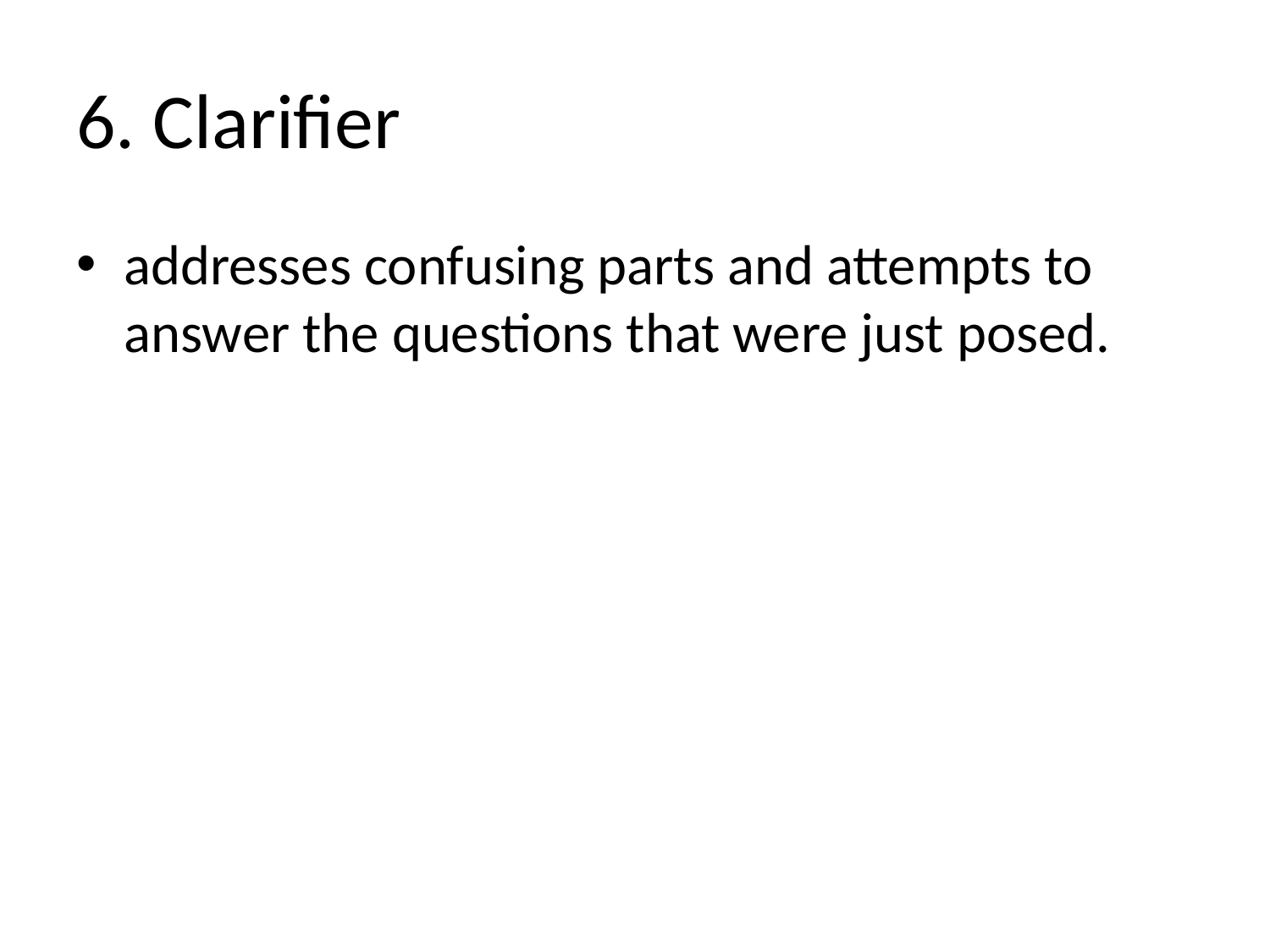

# 6. Clarifier
addresses confusing parts and attempts to answer the questions that were just posed.